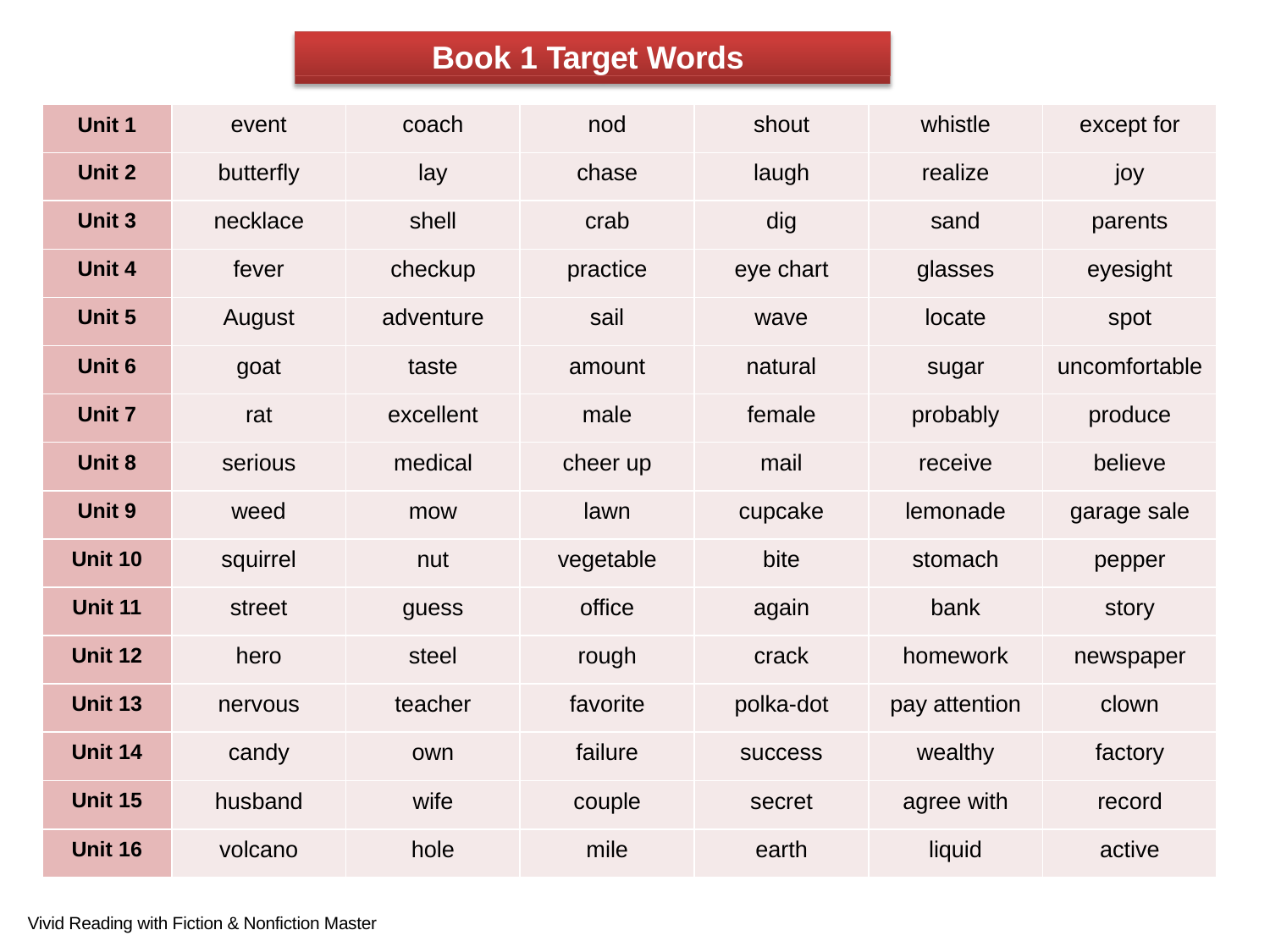

Book 1 Target Words
| Unit 1 | event | coach | nod | shout | whistle | except for |
| --- | --- | --- | --- | --- | --- | --- |
| Unit 2 | butterfly | lay | chase | laugh | realize | joy |
| Unit 3 | necklace | shell | crab | dig | sand | parents |
| Unit 4 | fever | checkup | practice | eye chart | glasses | eyesight |
| Unit 5 | August | adventure | sail | wave | locate | spot |
| Unit 6 | goat | taste | amount | natural | sugar | uncomfortable |
| Unit 7 | rat | excellent | male | female | probably | produce |
| Unit 8 | serious | medical | cheer up | mail | receive | believe |
| Unit 9 | weed | mow | lawn | cupcake | lemonade | garage sale |
| Unit 10 | squirrel | nut | vegetable | bite | stomach | pepper |
| Unit 11 | street | guess | office | again | bank | story |
| Unit 12 | hero | steel | rough | crack | homework | newspaper |
| Unit 13 | nervous | teacher | favorite | polka-dot | pay attention | clown |
| Unit 14 | candy | own | failure | success | wealthy | factory |
| Unit 15 | husband | wife | couple | secret | agree with | record |
| Unit 16 | volcano | hole | mile | earth | liquid | active |
Vivid Reading with Fiction & Nonfiction Master